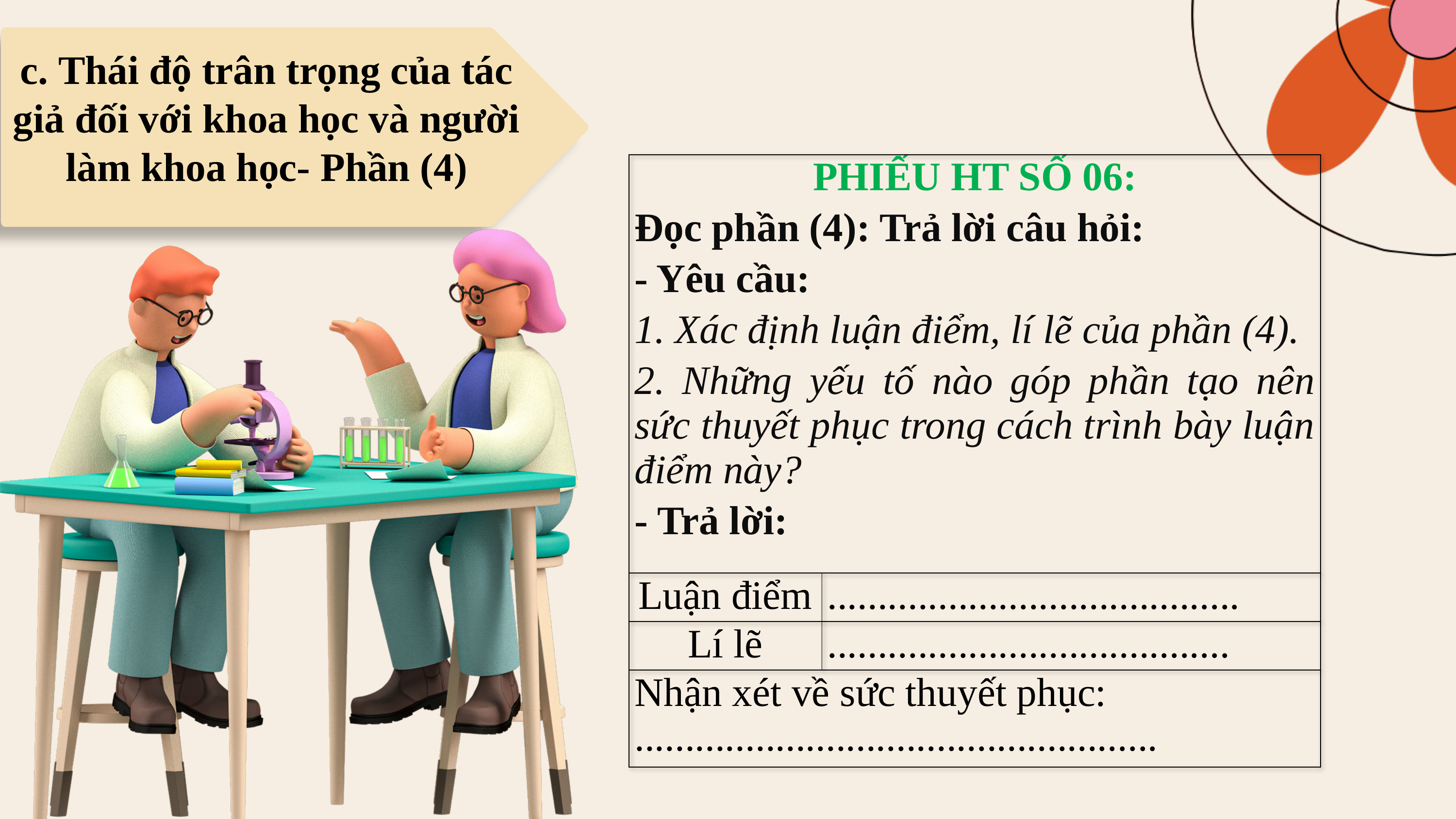

c. Thái độ trân trọng của tác giả đối với khoa học và người làm khoa học- Phần (4)
| PHIẾU HT SỐ 06: Đọc phần (4): Trả lời câu hỏi: - Yêu cầu: 1. Xác định luận điểm, lí lẽ của phần (4). 2. Những yếu tố nào góp phần tạo nên sức thuyết phục trong cách trình bày luận điểm này? - Trả lời: |  |
| --- | --- |
| Luận điểm | ......................................... |
| Lí lẽ | ........................................ |
| Nhận xét về sức thuyết phục: .................................................... |  |
1

2
5